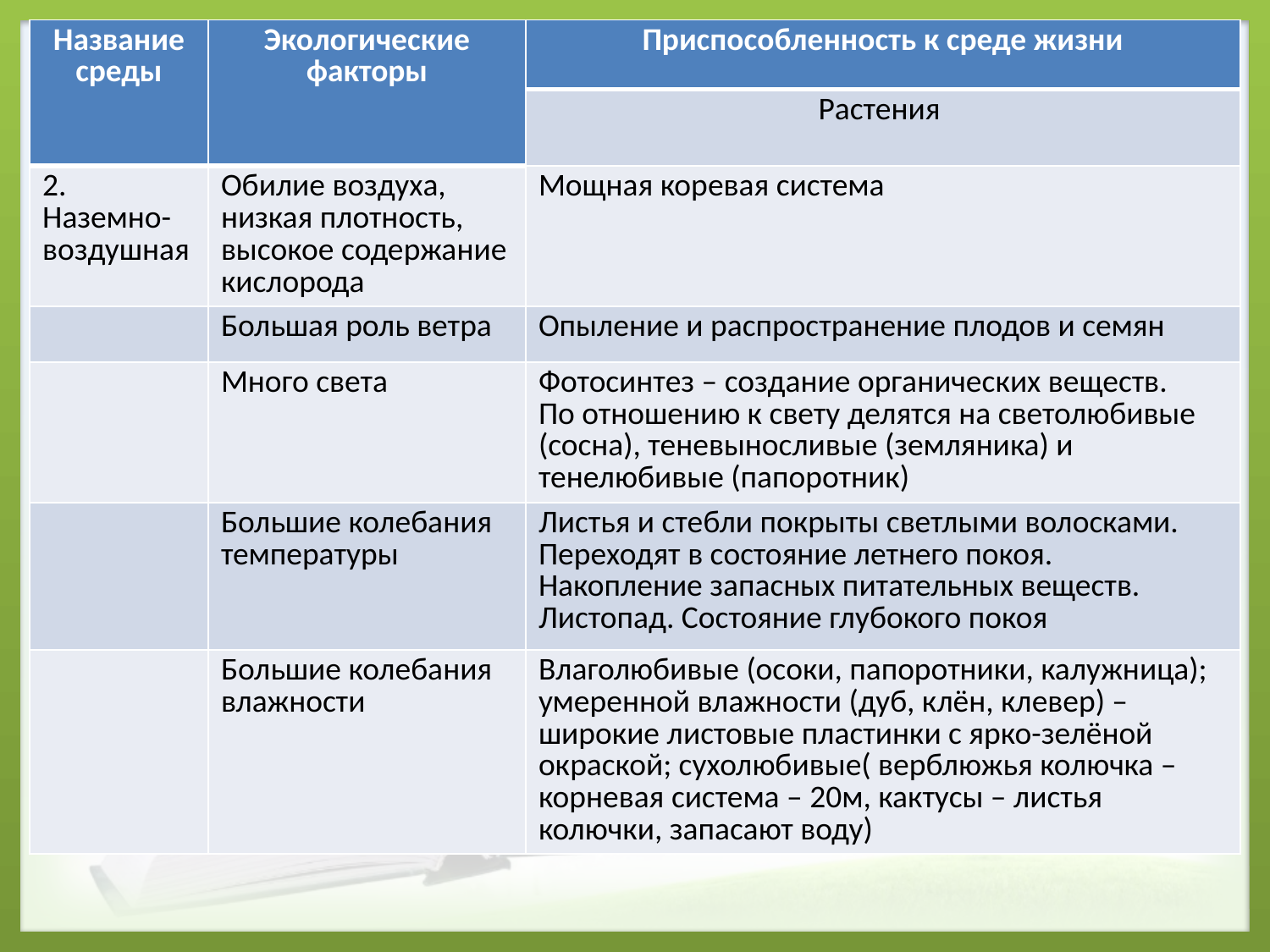

| Название среды | Экологические факторы | Приспособленность к среде жизни |
| --- | --- | --- |
|  |  | Растения |
| 2. Наземно-воздушная | Обилие воздуха, низкая плотность, высокое содержание кислорода | Мощная коревая система |
|  | Большая роль ветра | Опыление и распространение плодов и семян |
|  | Много света | Фотосинтез – создание органических веществ. По отношению к свету делятся на светолюбивые (сосна), теневыносливые (земляника) и тенелюбивые (папоротник) |
|  | Большие колебания температуры | Листья и стебли покрыты светлыми волосками. Переходят в состояние летнего покоя. Накопление запасных питательных веществ. Листопад. Состояние глубокого покоя |
|  | Большие колебания влажности | Влаголюбивые (осоки, папоротники, калужница); умеренной влажности (дуб, клён, клевер) – широкие листовые пластинки с ярко-зелёной окраской; сухолюбивые( верблюжья колючка – корневая система – 20м, кактусы – листья колючки, запасают воду) |